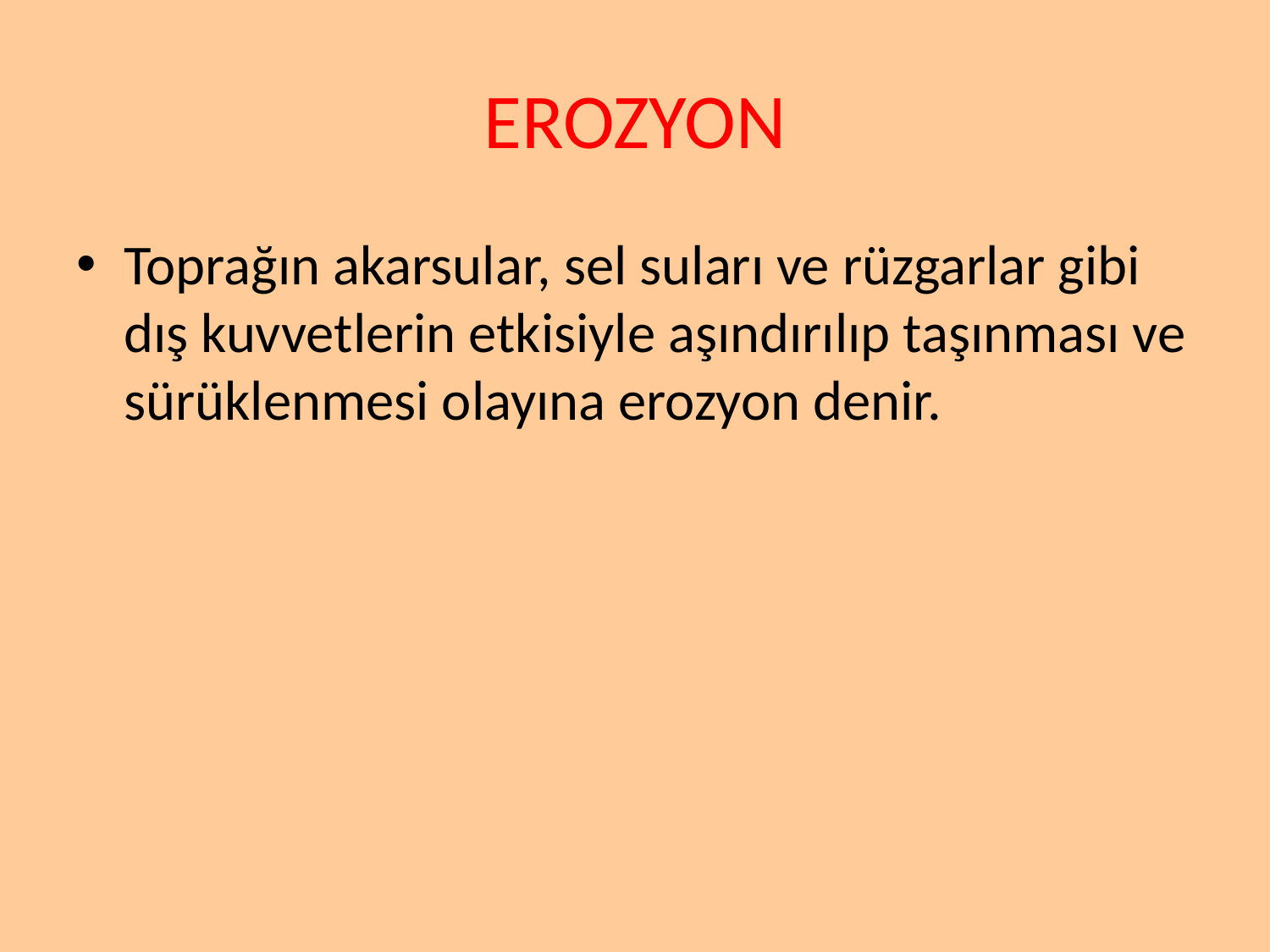

# EROZYON
Toprağın akarsular, sel suları ve rüzgarlar gibi dış kuvvetlerin etkisiyle aşındırılıp taşınması ve sürüklenmesi olayına erozyon denir.